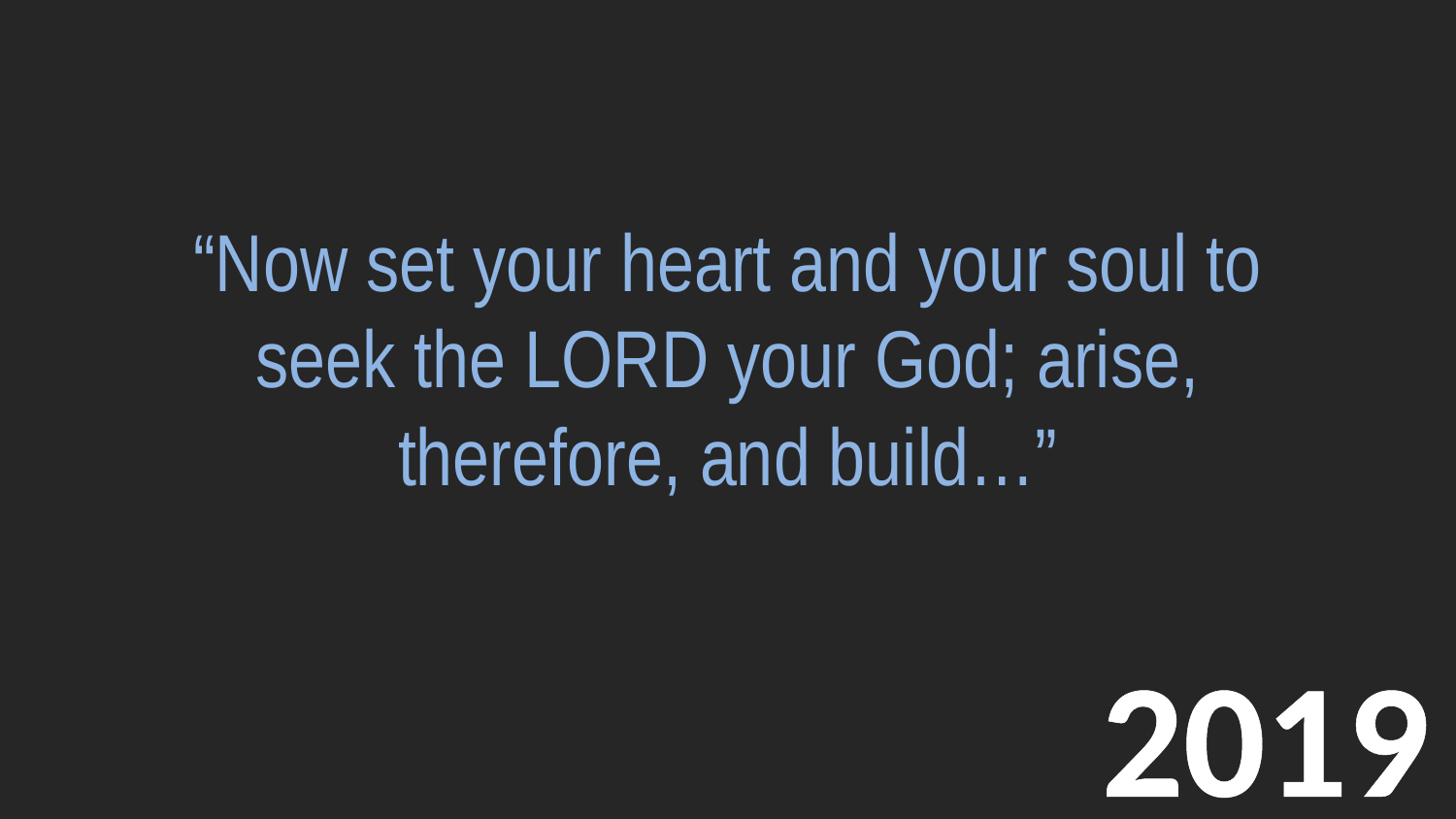

“Now set your heart and your soul to seek the LORD your God; arise, therefore, and build…”
2019